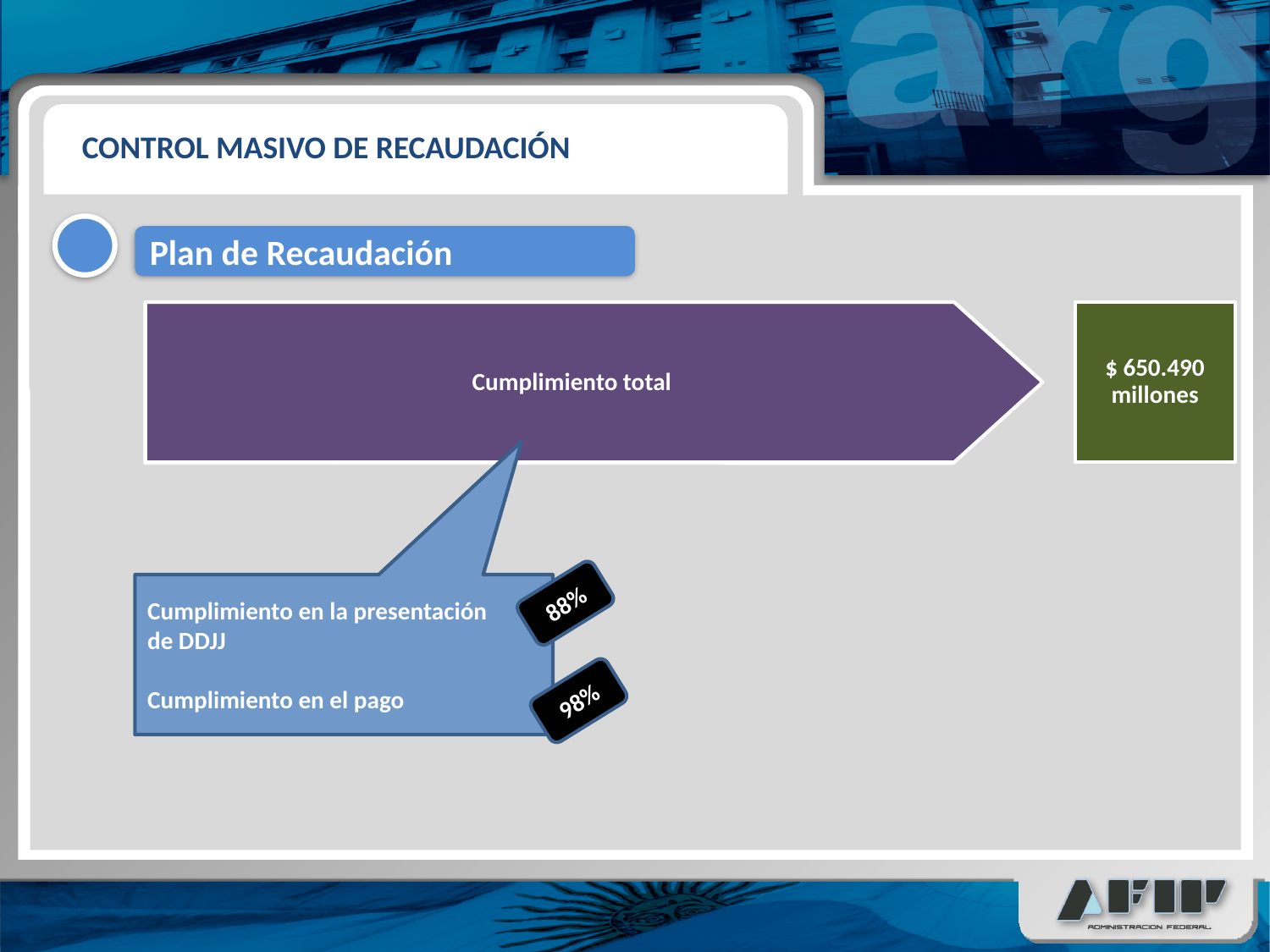

CONTROL MASIVO DE RECAUDACIÓN

Plan de Recaudación
$ 650.490 millones
Cumplimiento total
Cumplimiento   en término
Gestión de intimaciones
     Notificaciones
Sumarios
Boletas de deuda
Cumplimiento en la presentación
de DDJJ

Cumplimiento en el pago
88%
98%